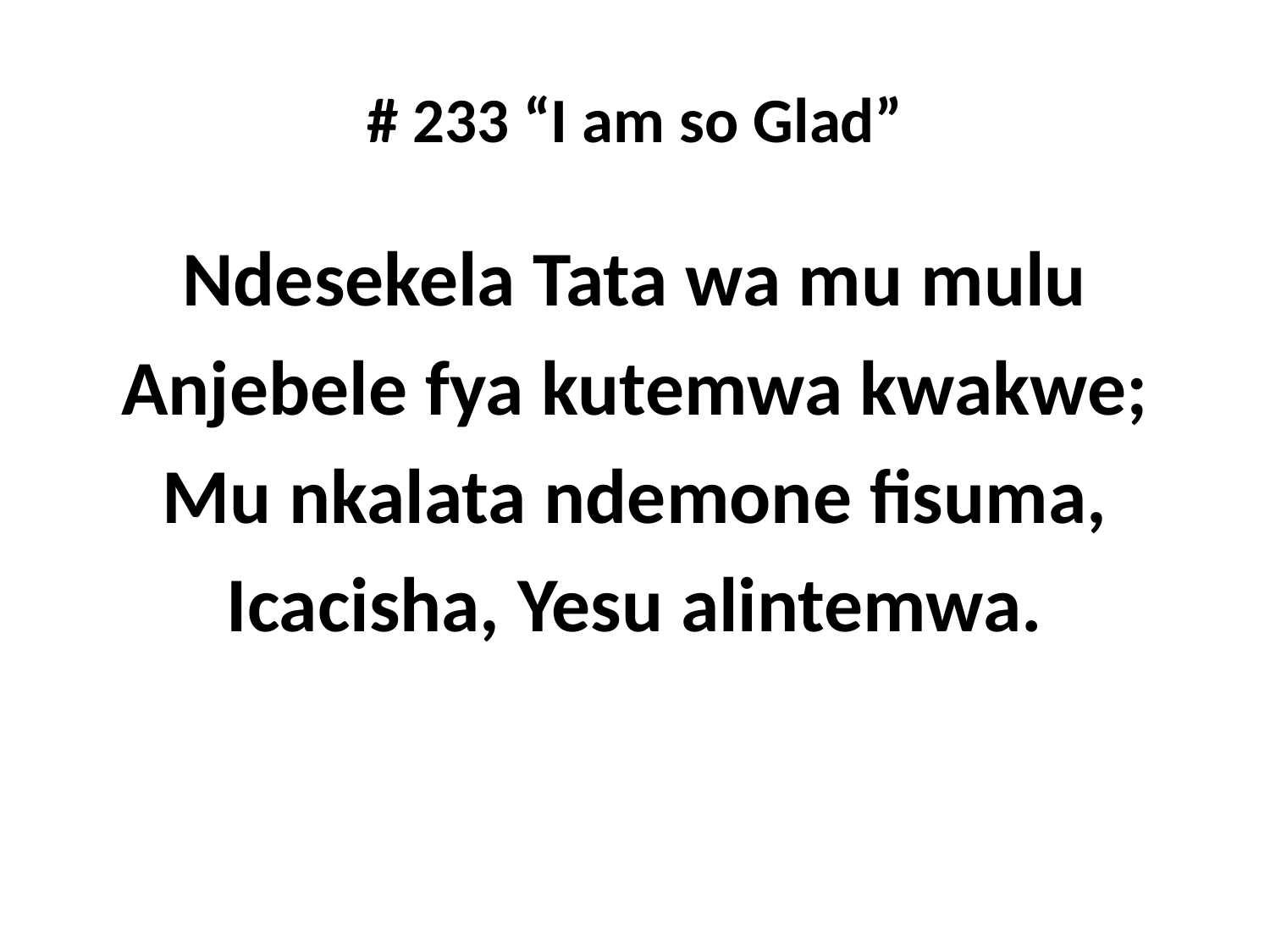

# # 233 “I am so Glad”
Ndesekela Tata wa mu mulu
Anjebele fya kutemwa kwakwe;
Mu nkalata ndemone fisuma,
Icacisha, Yesu alintemwa.